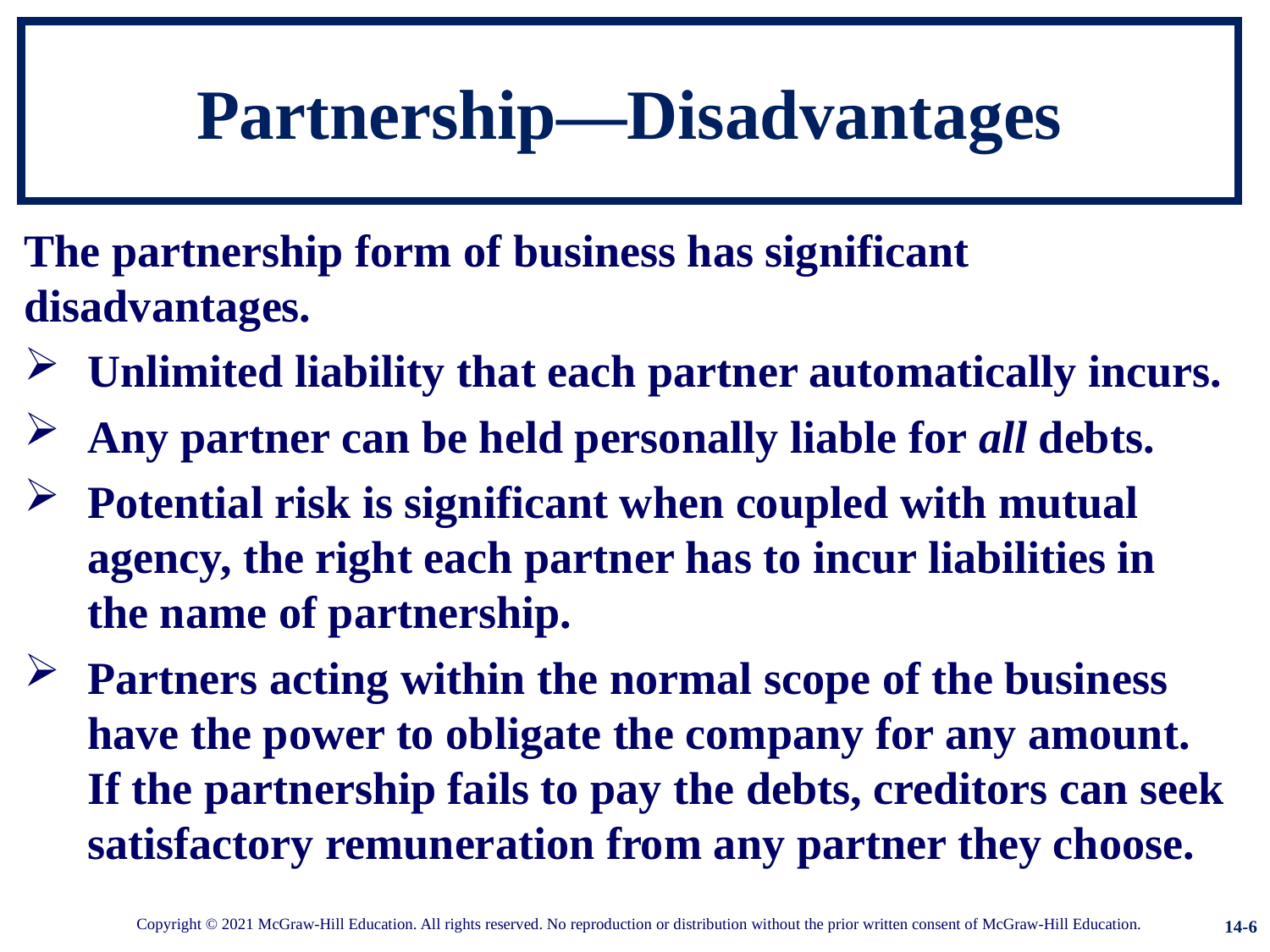

# Partnership—Disadvantages
The partnership form of business has significant disadvantages.
Unlimited liability that each partner automatically incurs.
Any partner can be held personally liable for all debts.
Potential risk is significant when coupled with mutual agency, the right each partner has to incur liabilities in the name of partnership.
Partners acting within the normal scope of the business have the power to obligate the company for any amount. If the partnership fails to pay the debts, creditors can seek satisfactory remuneration from any partner they choose.
14-6
Copyright © 2021 McGraw-Hill Education. All rights reserved. No reproduction or distribution without the prior written consent of McGraw-Hill Education.